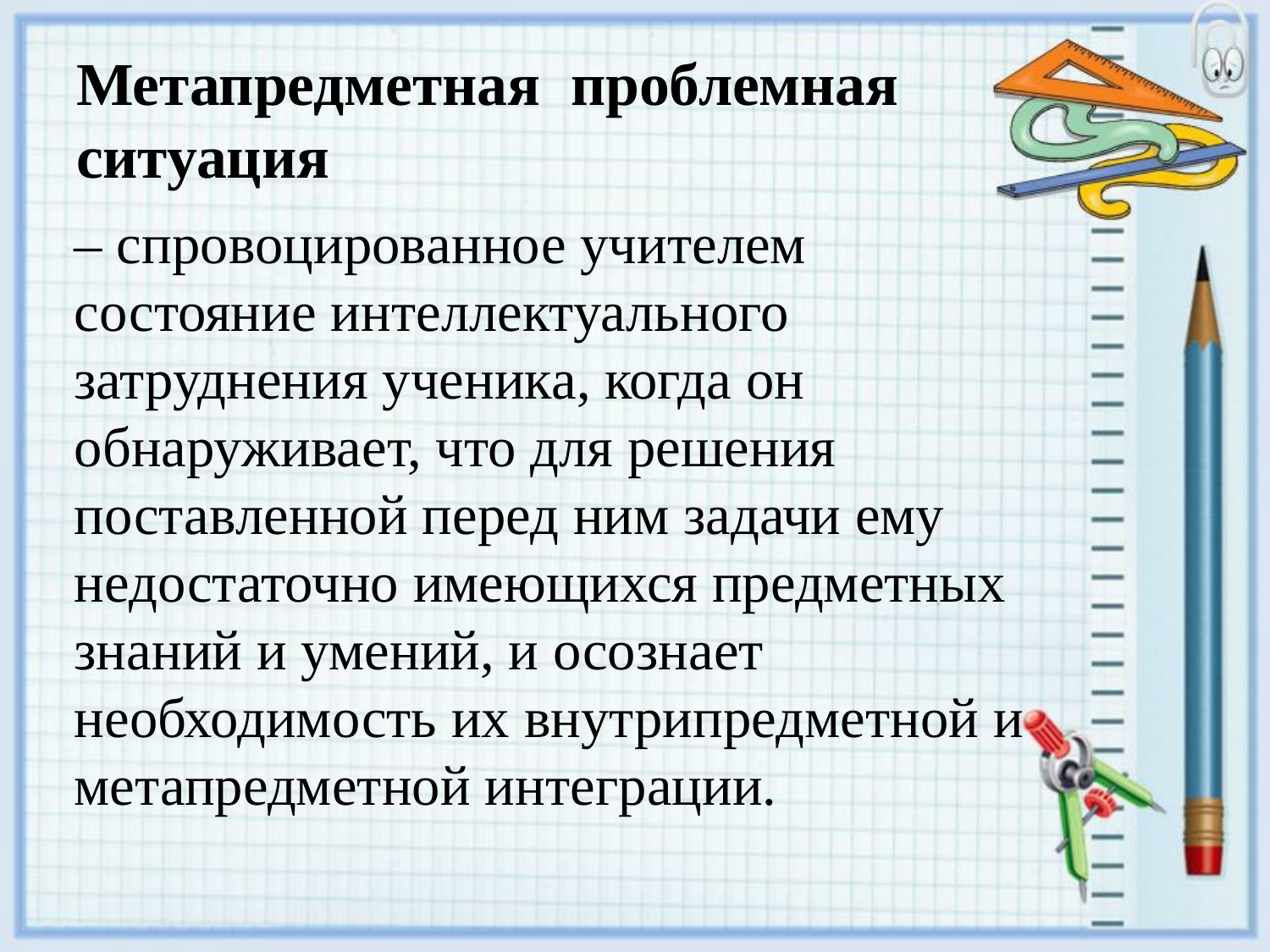

# Метапредметная  проблемная ситуация
– спровоцированное учителем состояние интеллектуального затруднения ученика, когда он обнаруживает, что для решения поставленной перед ним задачи ему недостаточно имеющихся предметных знаний и умений, и осознает необходимость их внутрипредметной и метапредметной интеграции.